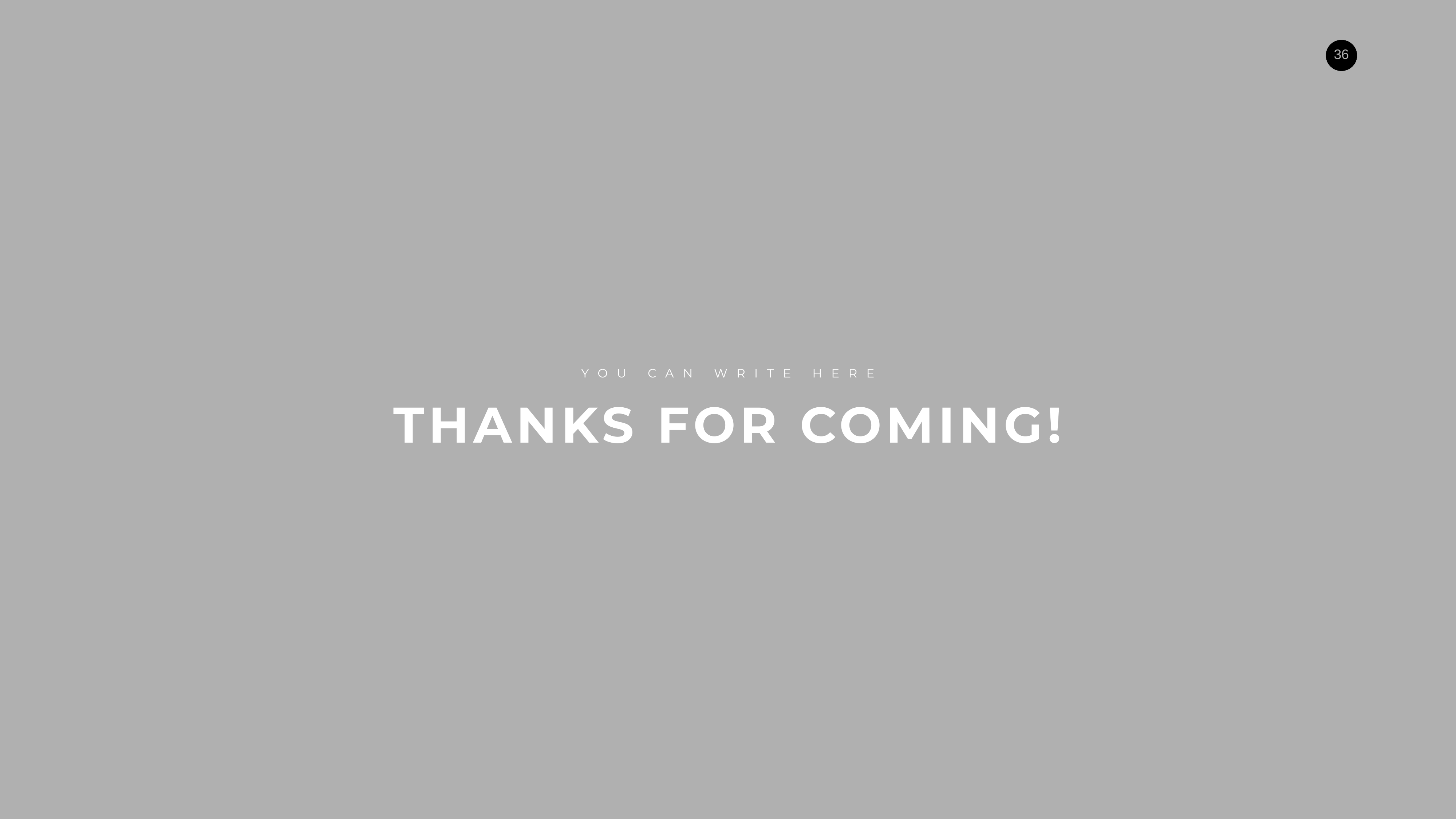

YOU CAN WRITE HERE
THANKS FOR COMING!